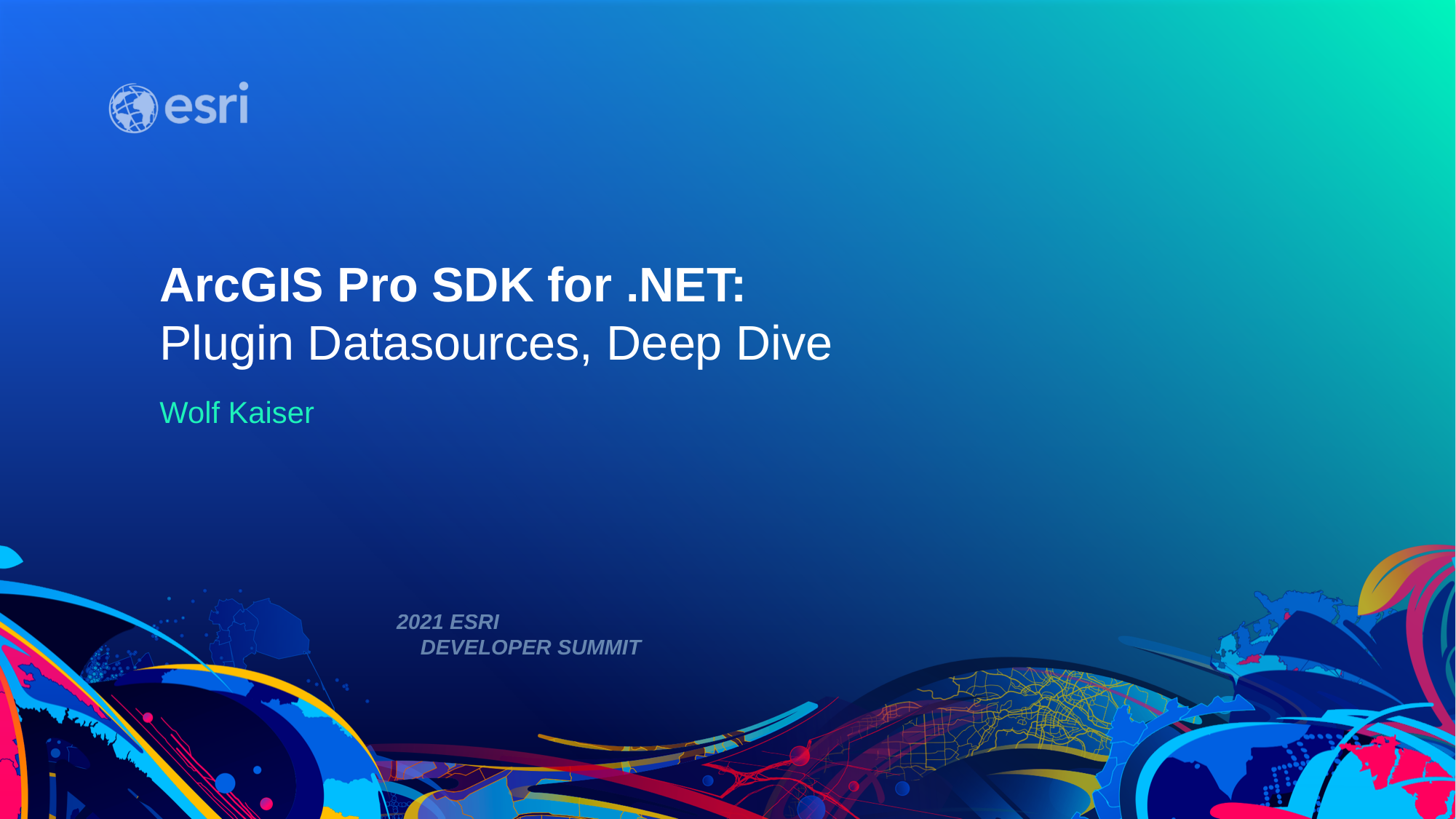

# ArcGIS Pro SDK for .NET: Plugin Datasources, Deep Dive
Wolf Kaiser